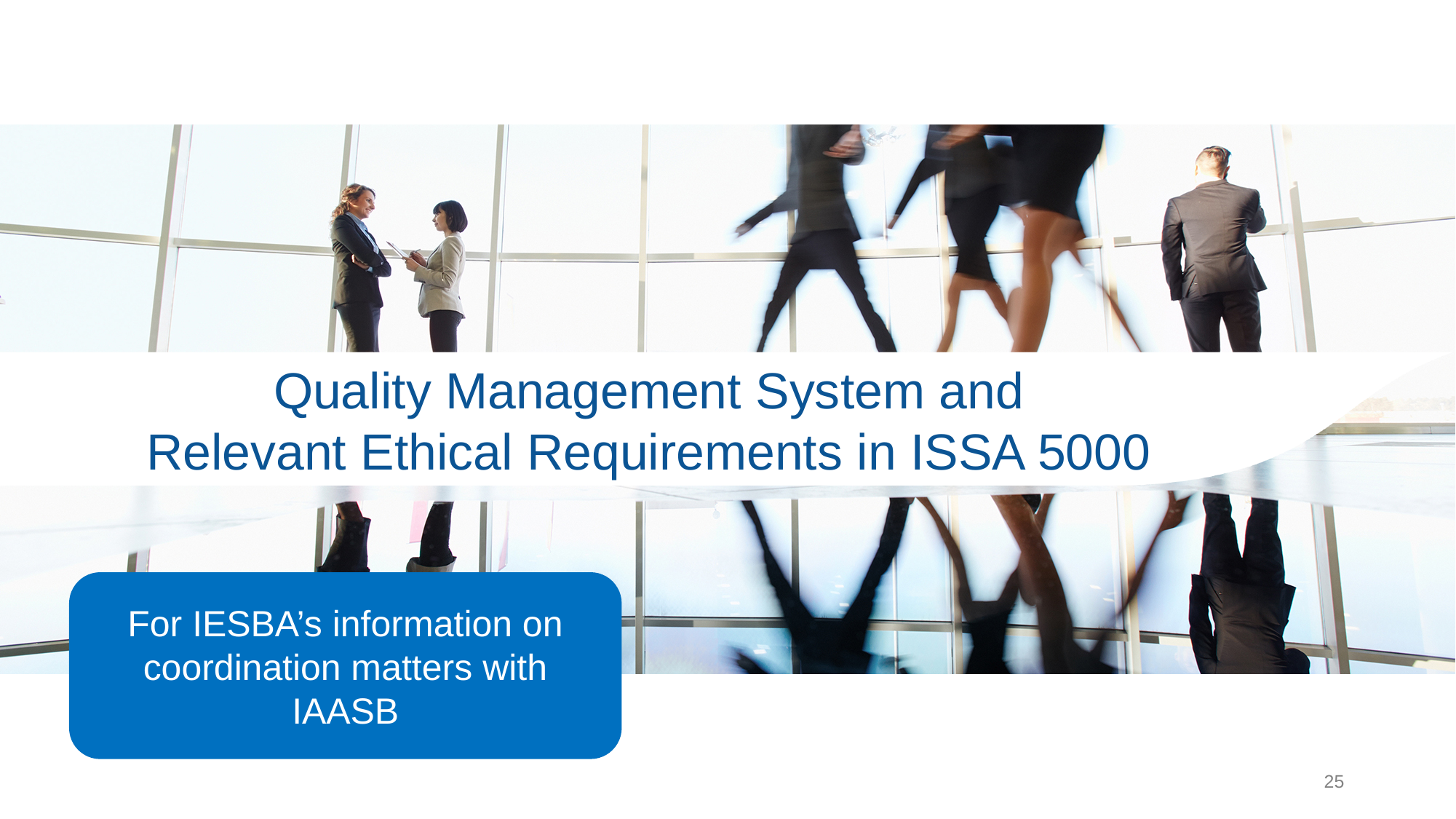

# Quality Management System and Relevant Ethical Requirements in ISSA 5000
For IESBA’s information on coordination matters with IAASB
25